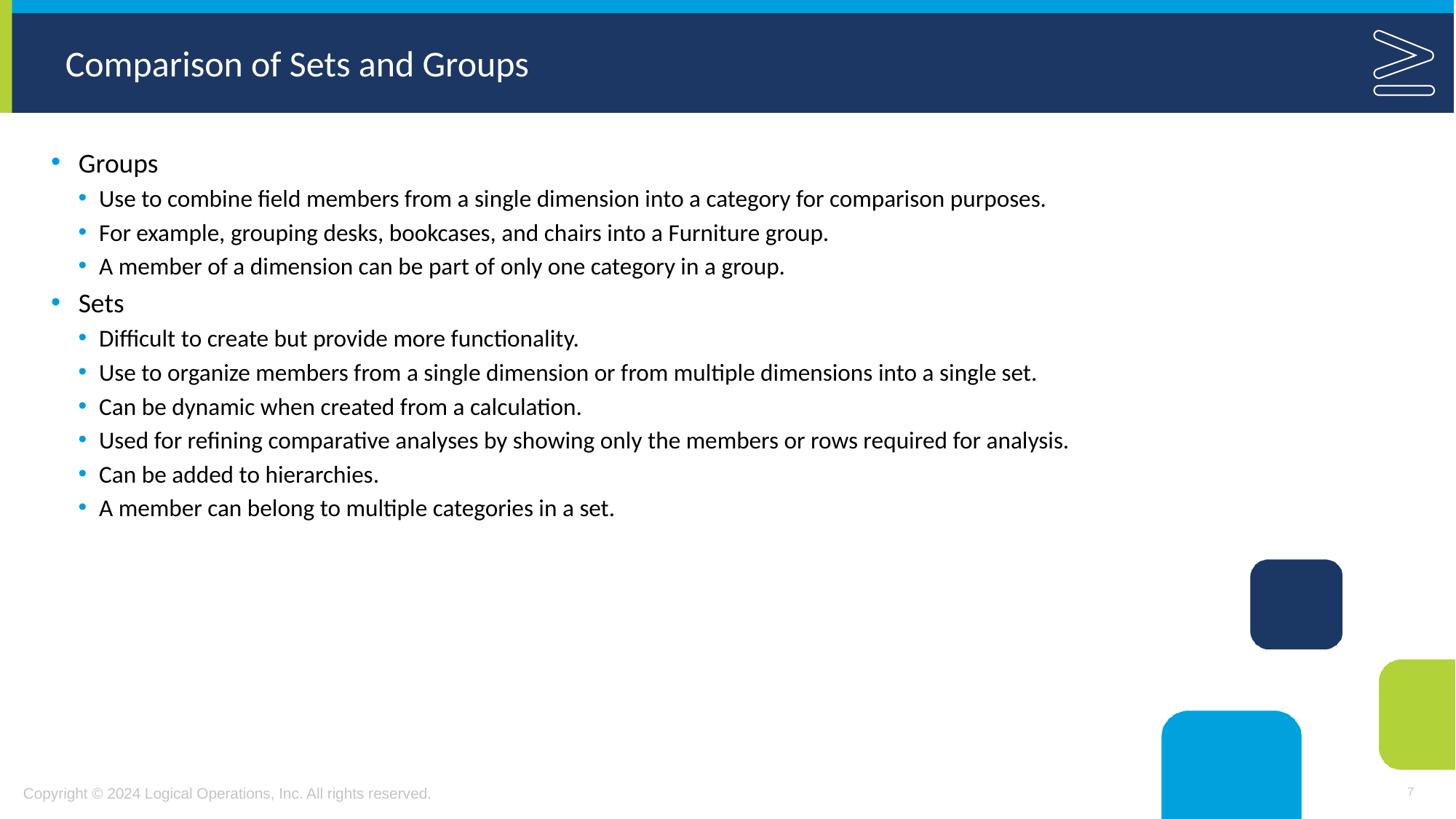

# Comparison of Sets and Groups
Groups
Use to combine field members from a single dimension into a category for comparison purposes.
For example, grouping desks, bookcases, and chairs into a Furniture group.
A member of a dimension can be part of only one category in a group.
Sets
Difficult to create but provide more functionality.
Use to organize members from a single dimension or from multiple dimensions into a single set.
Can be dynamic when created from a calculation.
Used for refining comparative analyses by showing only the members or rows required for analysis.
Can be added to hierarchies.
A member can belong to multiple categories in a set.

7